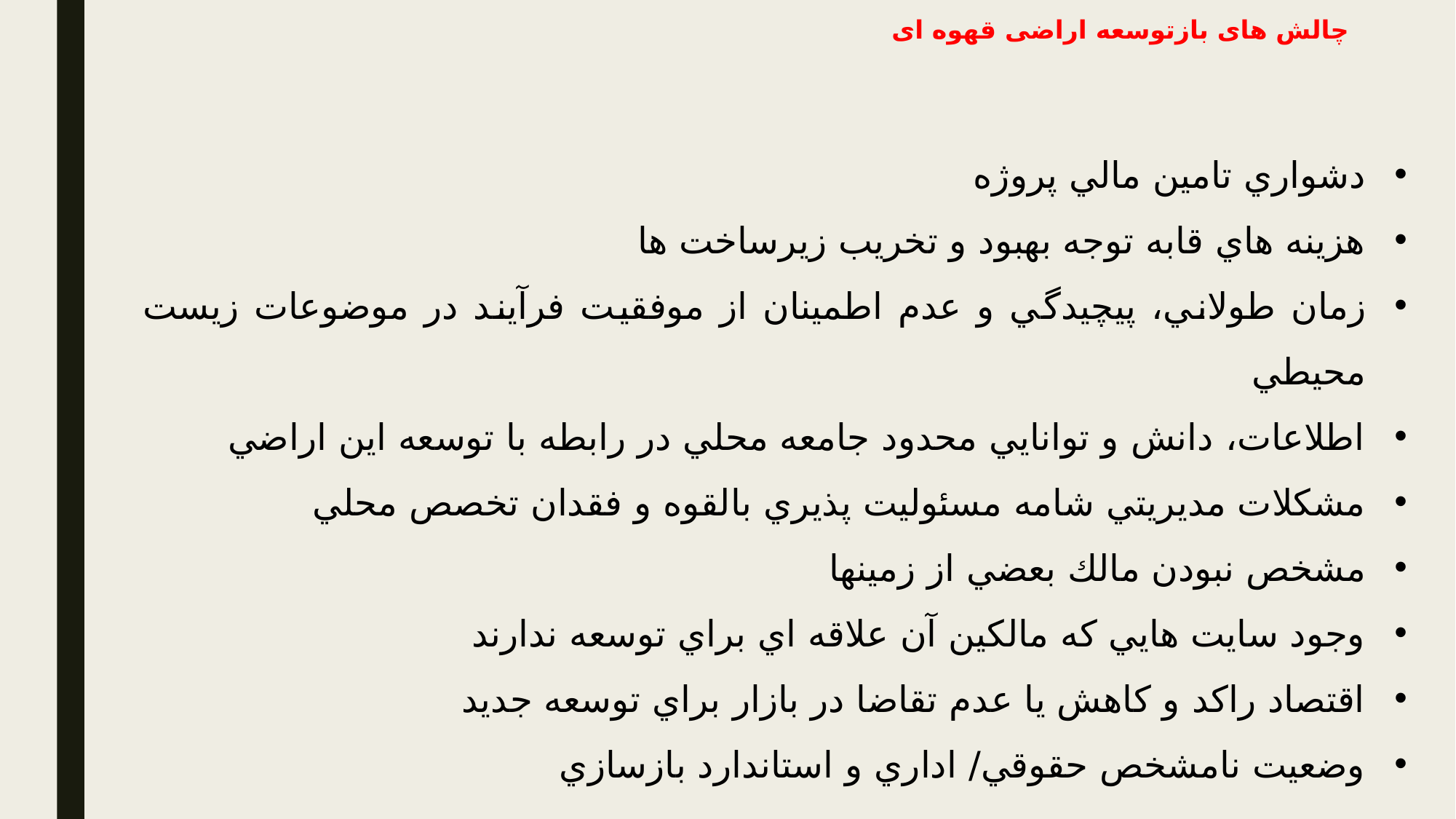

# چالش های بازتوسعه اراضی قهوه ای
دشواري تامين مالي پروژه
هزينه هاي قابه توجه بهبود و تخريب زيرساخت ها
زمان طولاني، پیچيدگي و عدم اطمينان از موفقيت فرآيند در موضوعات زيست محيطي
اطلاعات، دانش و توانايي محدود جامعه محلي در رابطه با توسعه اين اراضي
مشکلات مديريتي شامه مسئوليت پذيري بالقوه و فقدان تخصص محلي
مشخص نبودن مالك بعضي از زمينها
وجود سايت هايي كه مالکين آن علاقه اي براي توسعه ندارند
اقتصاد راكد و كاهش يا عدم تقاضا در بازار براي توسعه جديد
وضعيت نامشخص حقوقي/ اداري و استاندارد بازسازي